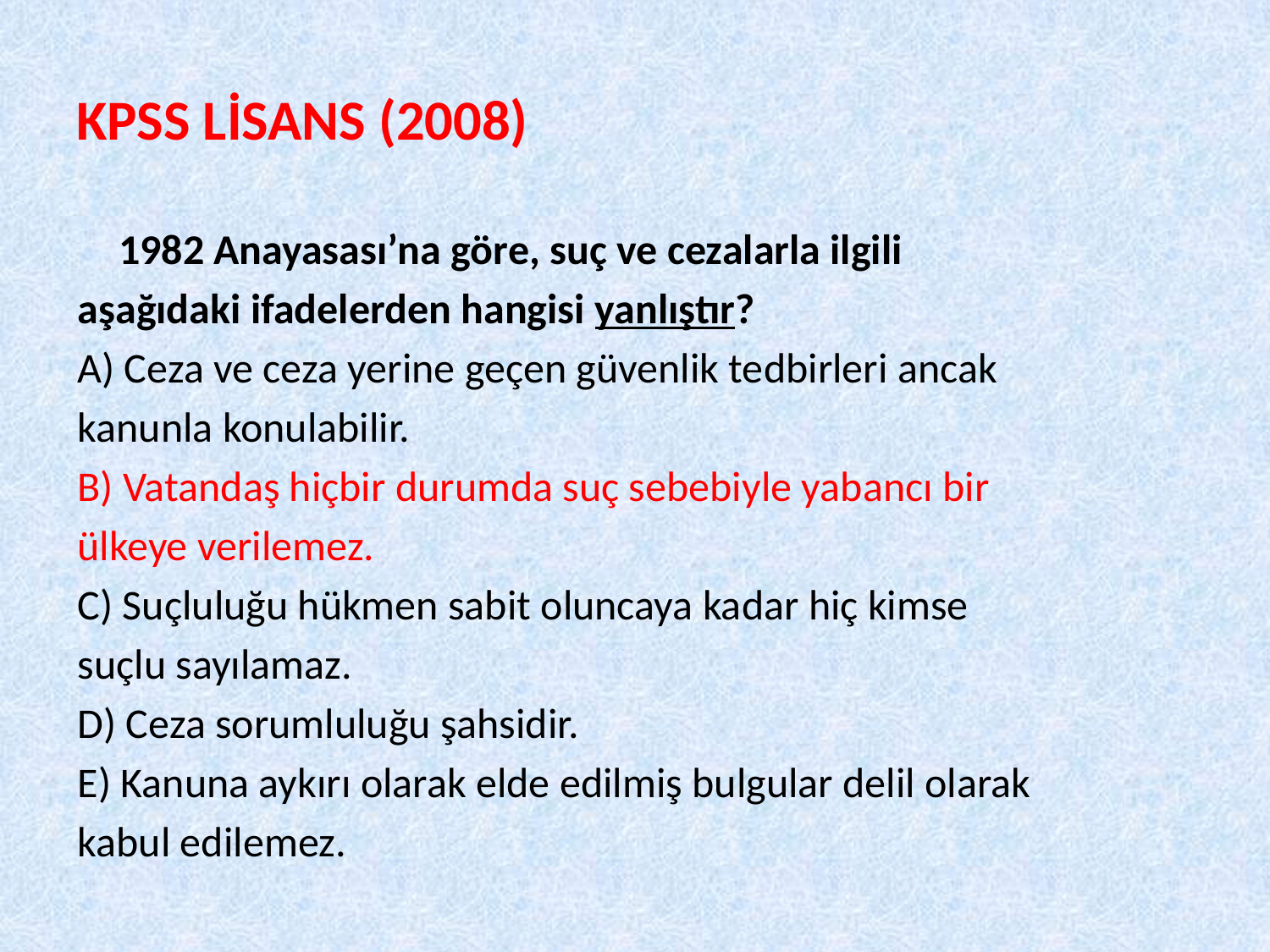

# KPSS LİSANS (2008)
	1982 Anayasası’na göre, suç ve cezalarla ilgili
aşağıdaki ifadelerden hangisi yanlıştır?
A) Ceza ve ceza yerine geçen güvenlik tedbirleri ancak
kanunla konulabilir.
B) Vatandaş hiçbir durumda suç sebebiyle yabancı bir
ülkeye verilemez.
C) Suçluluğu hükmen sabit oluncaya kadar hiç kimse
suçlu sayılamaz.
D) Ceza sorumluluğu şahsidir.
E) Kanuna aykırı olarak elde edilmiş bulgular delil olarak
kabul edilemez.